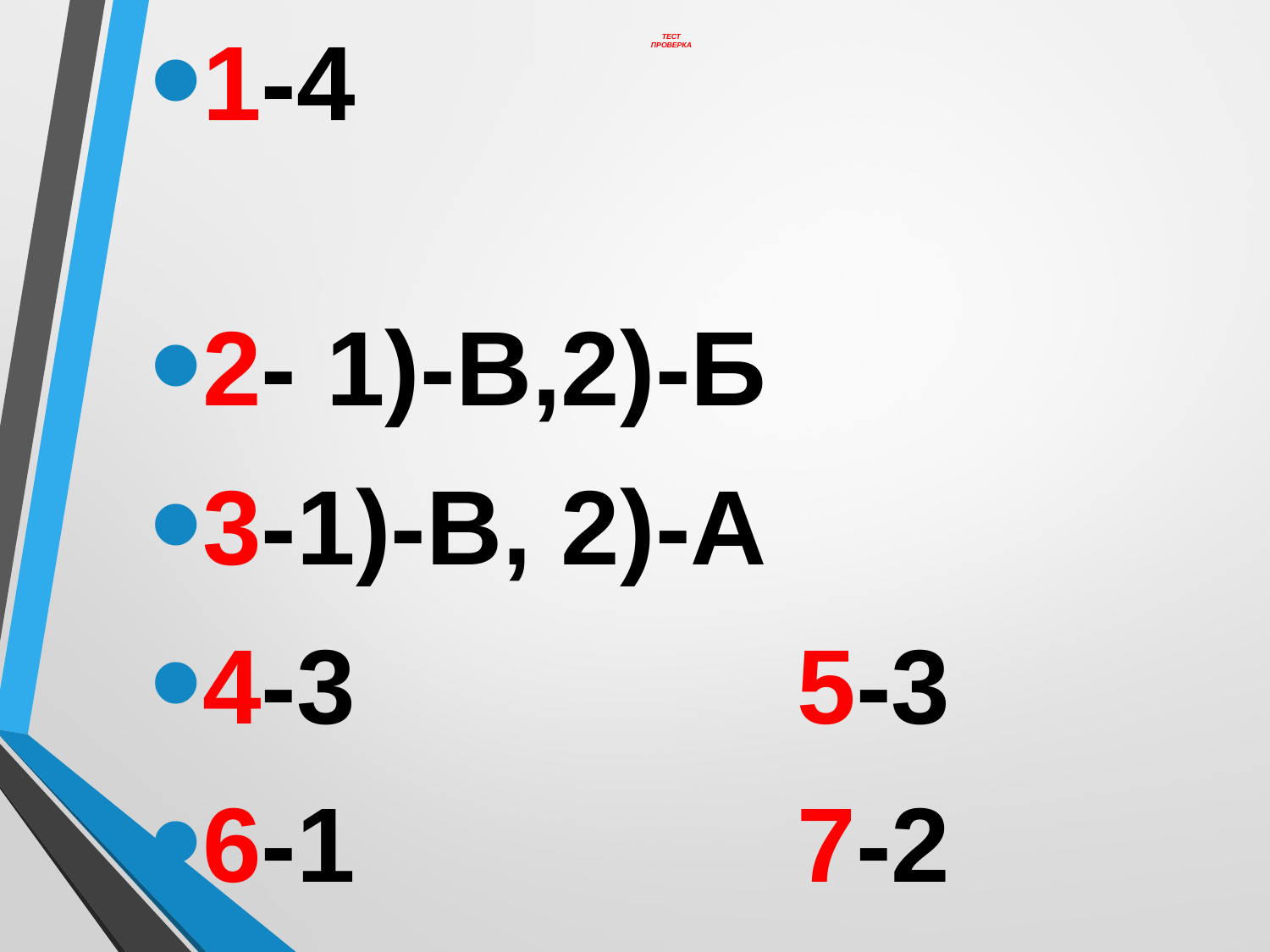

1-4
2- 1)-В,2)-Б
3-1)-В, 2)-А
4-3               5-3
6-1               7-2
# ТЕСТ ПРОВЕРКА